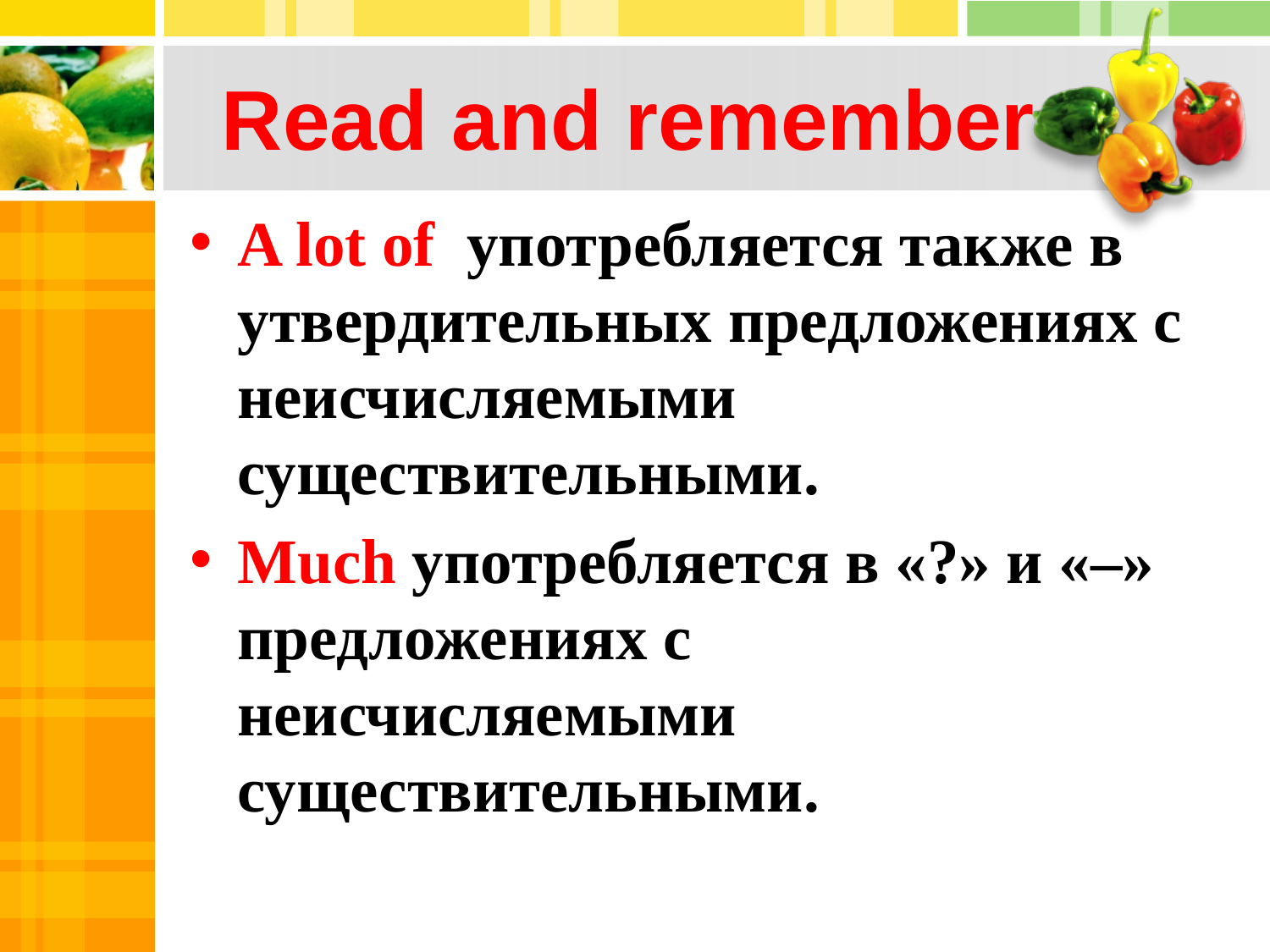

# Read and remember
A lot of  употребляется также в утвердительных предложениях с неисчисляемыми существительными.
Much употребляется в «?» и «–» предложениях с неисчисляемыми существительными.